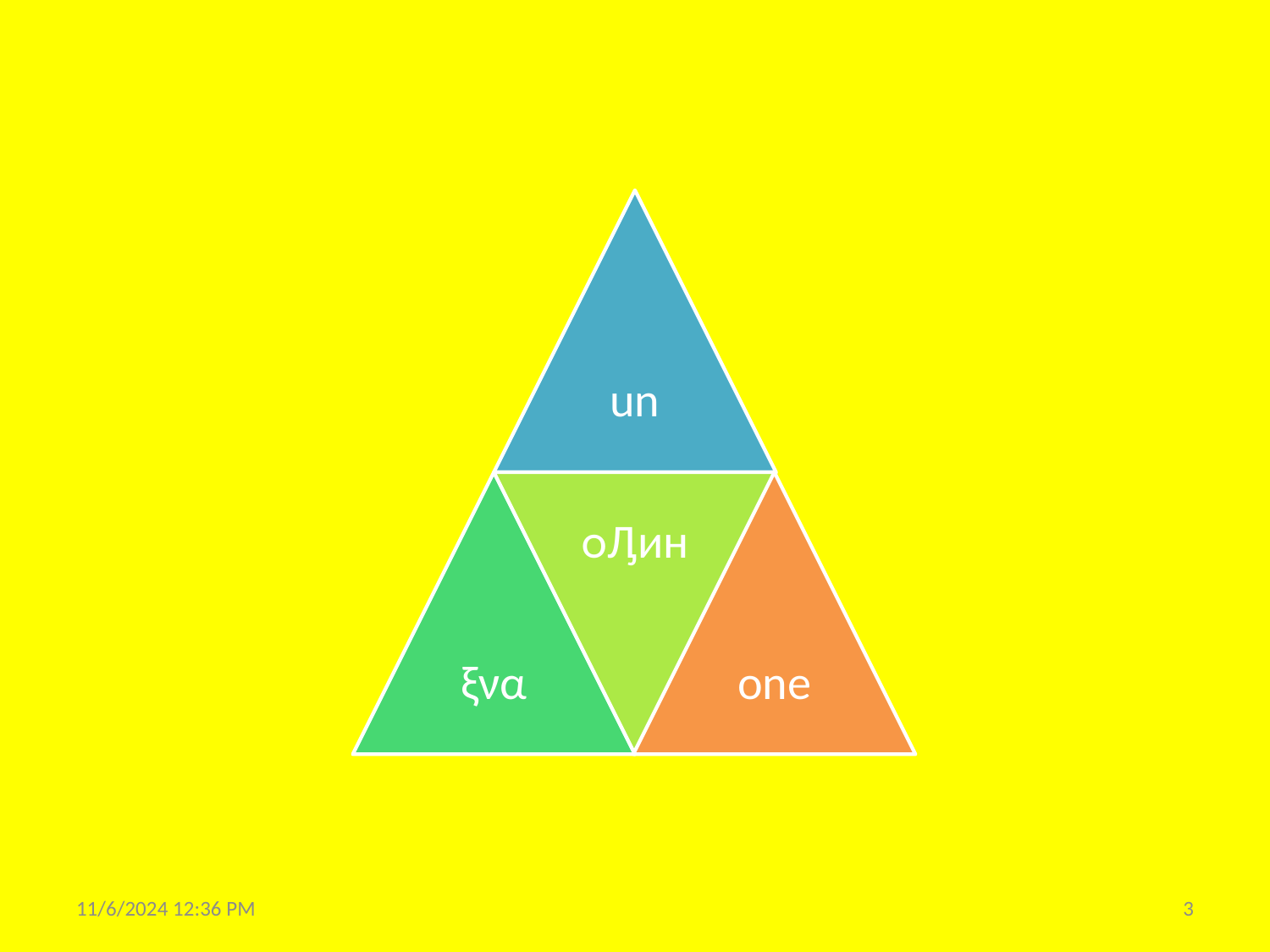

#
un
ξνα
ᴏԒин
one

11/6/2024 12:36 PM
3